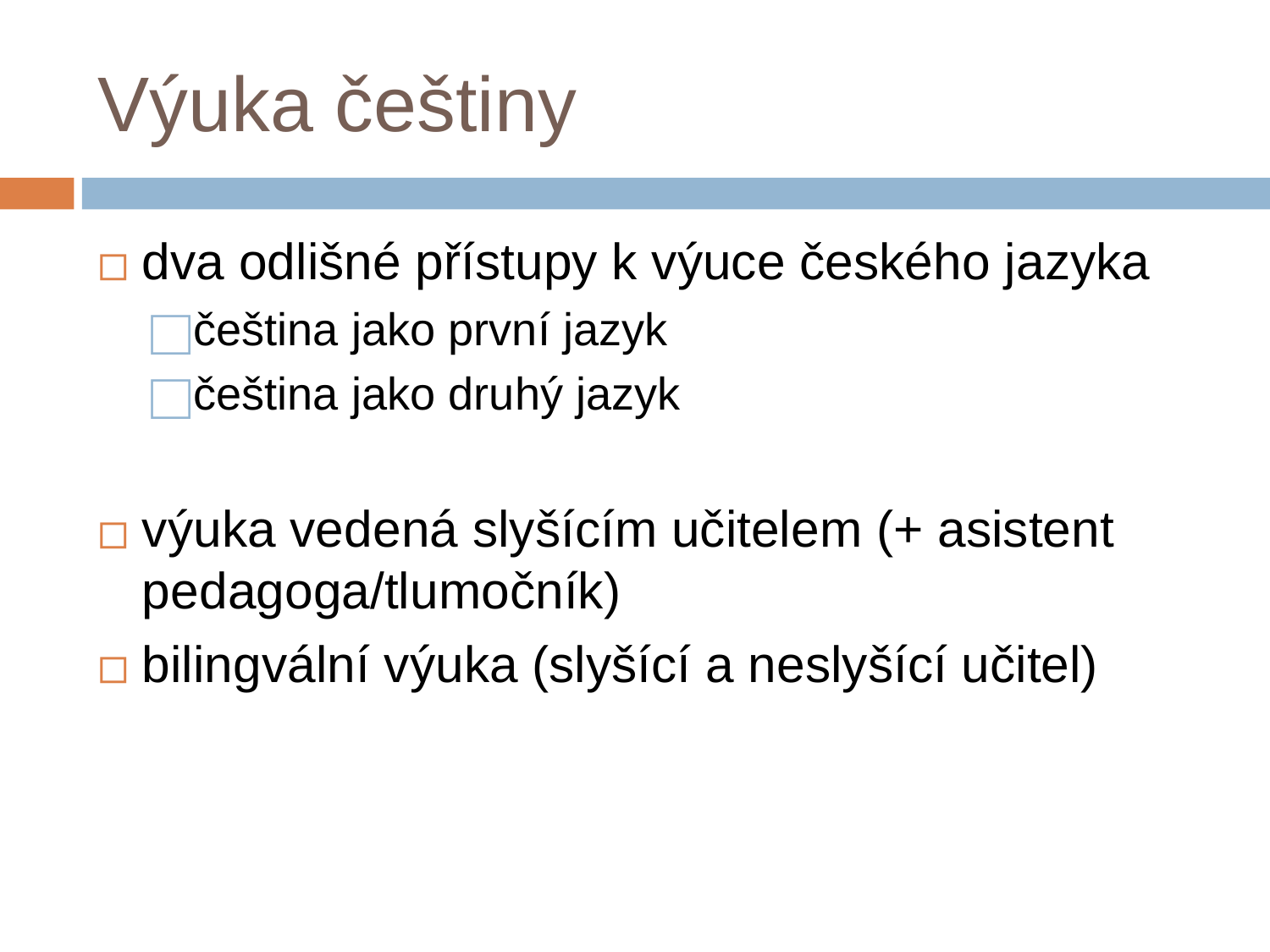

# Výuka češtiny
dva odlišné přístupy k výuce českého jazyka
čeština jako první jazyk
čeština jako druhý jazyk

výuka vedená slyšícím učitelem (+ asistent pedagoga/tlumočník)
bilingvální výuka (slyšící a neslyšící učitel)